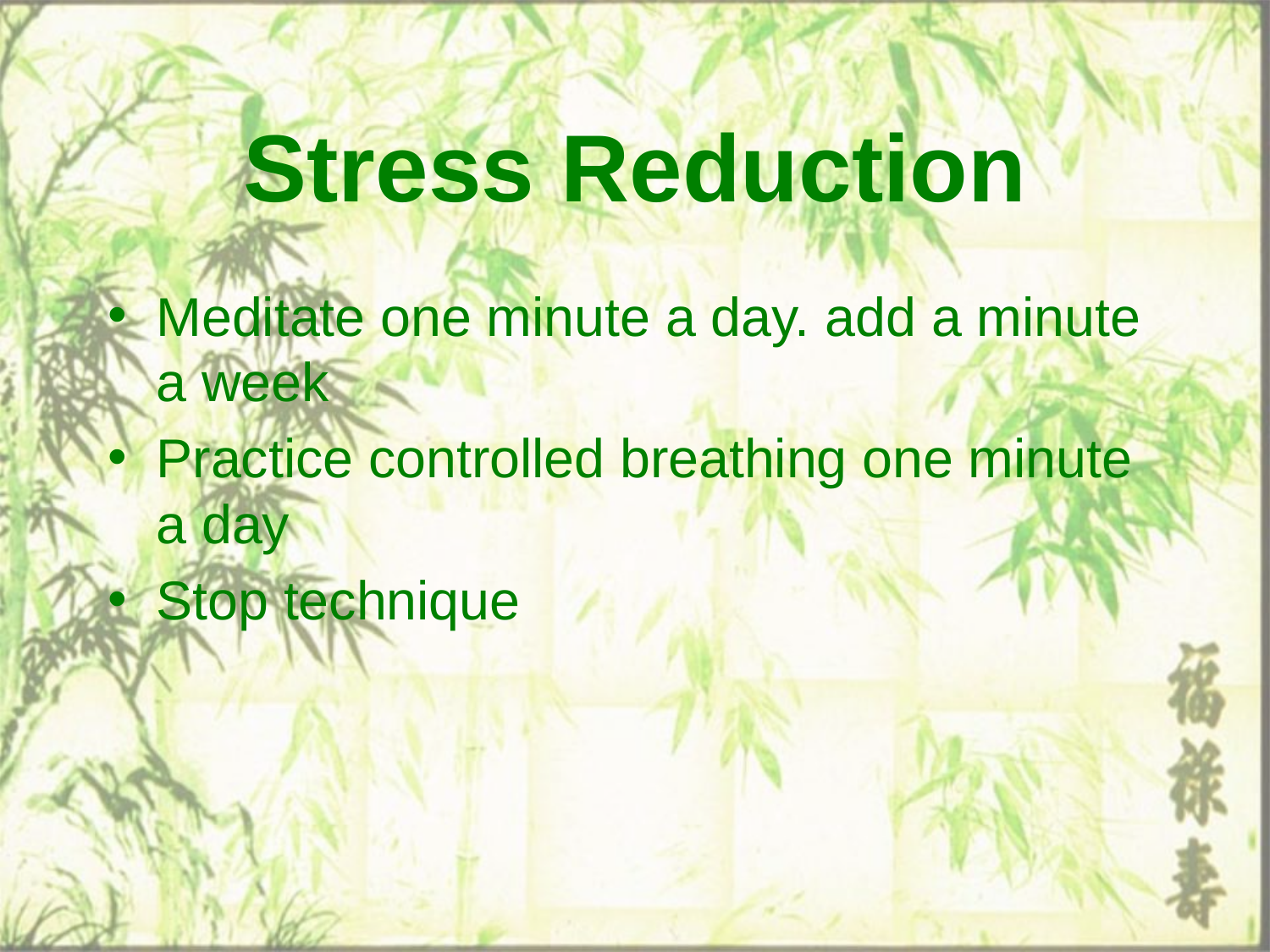

Stress Reduction
Meditate one minute a day. add a minute
a week
Practice controlled breathing one minute
a day
Stop technique